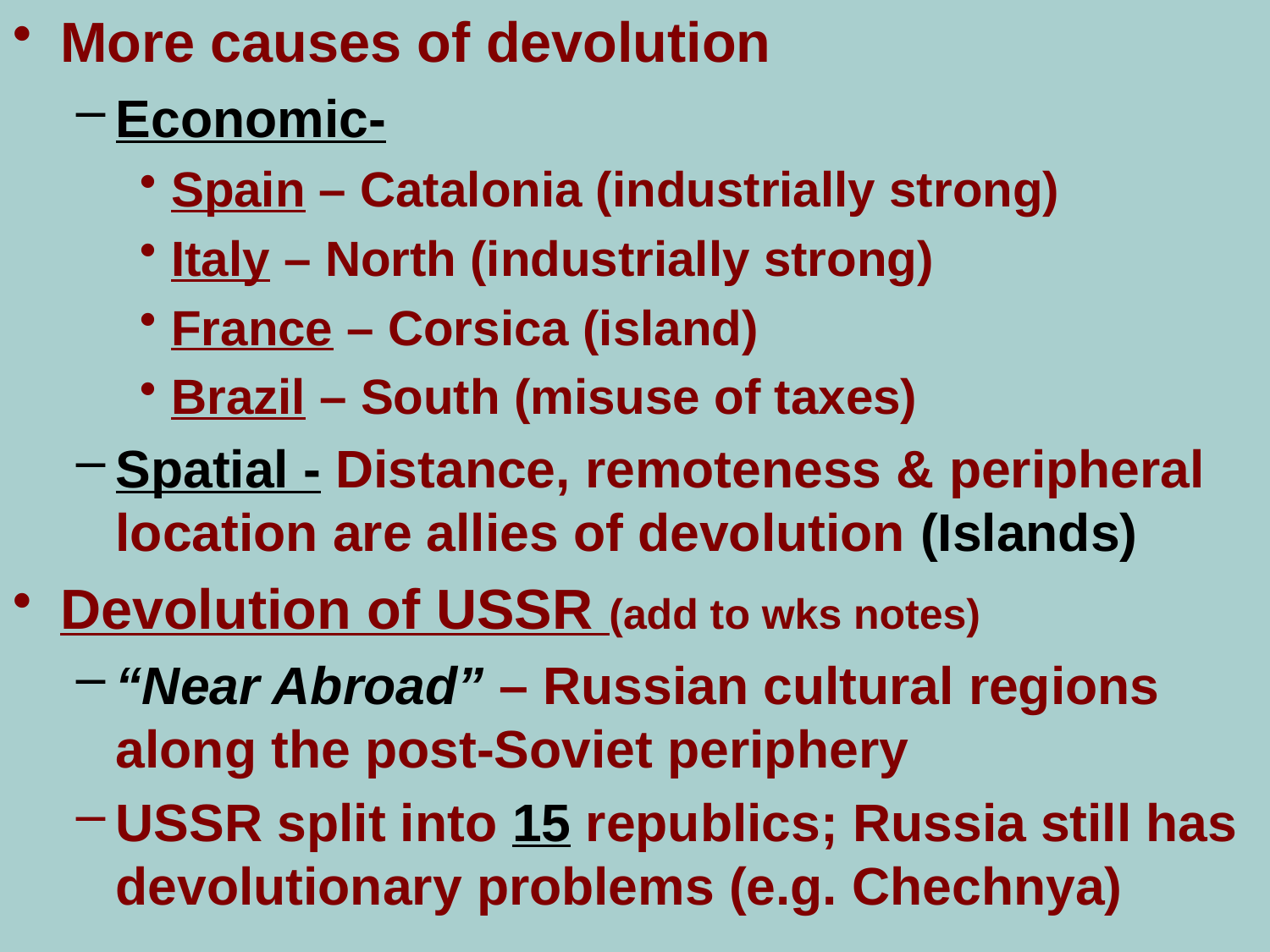

More causes of devolution
Economic-
Spain – Catalonia (industrially strong)
Italy – North (industrially strong)
France – Corsica (island)
Brazil – South (misuse of taxes)
Spatial - Distance, remoteness & peripheral location are allies of devolution (Islands)
Devolution of USSR (add to wks notes)
“Near Abroad” – Russian cultural regions along the post-Soviet periphery
USSR split into 15 republics; Russia still has devolutionary problems (e.g. Chechnya)